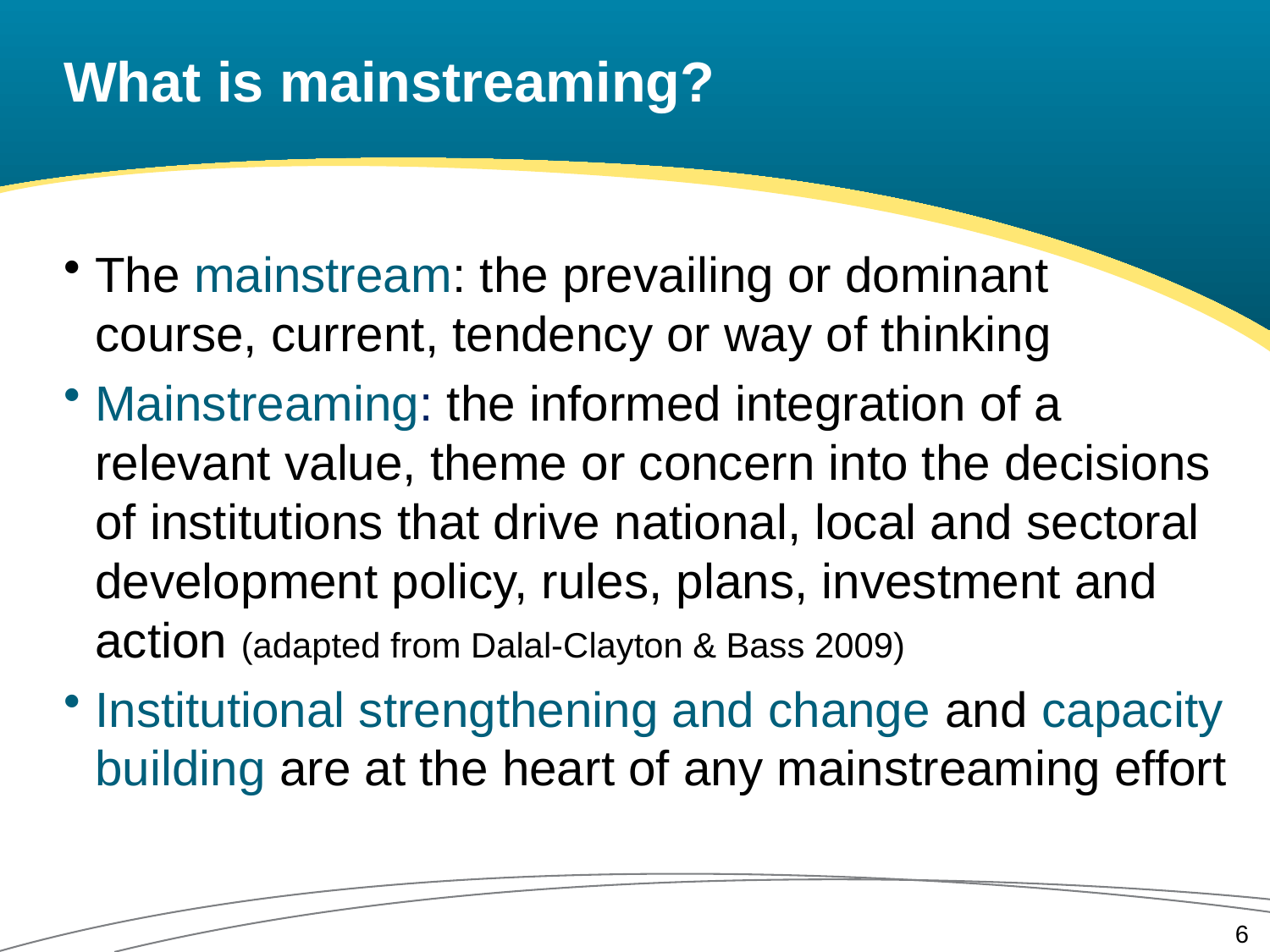

# What is mainstreaming?
The mainstream: the prevailing or dominant
course, current, tendency or way of thinking
Mainstreaming: the informed integration of a relevant value, theme or concern into the decisions of institutions that drive national, local and sectoral development policy, rules, plans, investment and action (adapted from Dalal-Clayton & Bass 2009)
Institutional strengthening and change and capacity building are at the heart of any mainstreaming effort
6